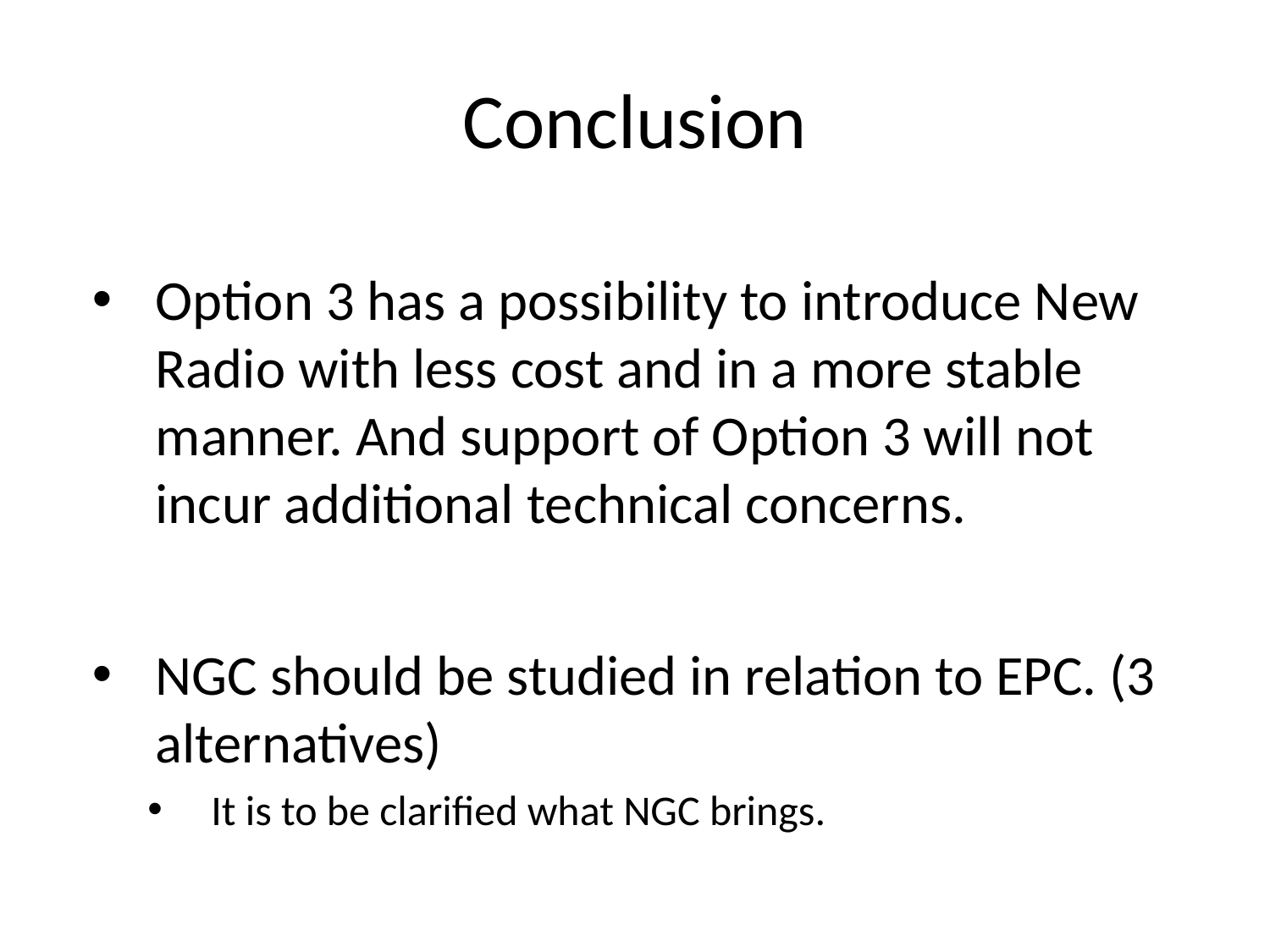

# Conclusion
Option 3 has a possibility to introduce New Radio with less cost and in a more stable manner. And support of Option 3 will not incur additional technical concerns.

NGC should be studied in relation to EPC. (3 alternatives)
It is to be clarified what NGC brings.